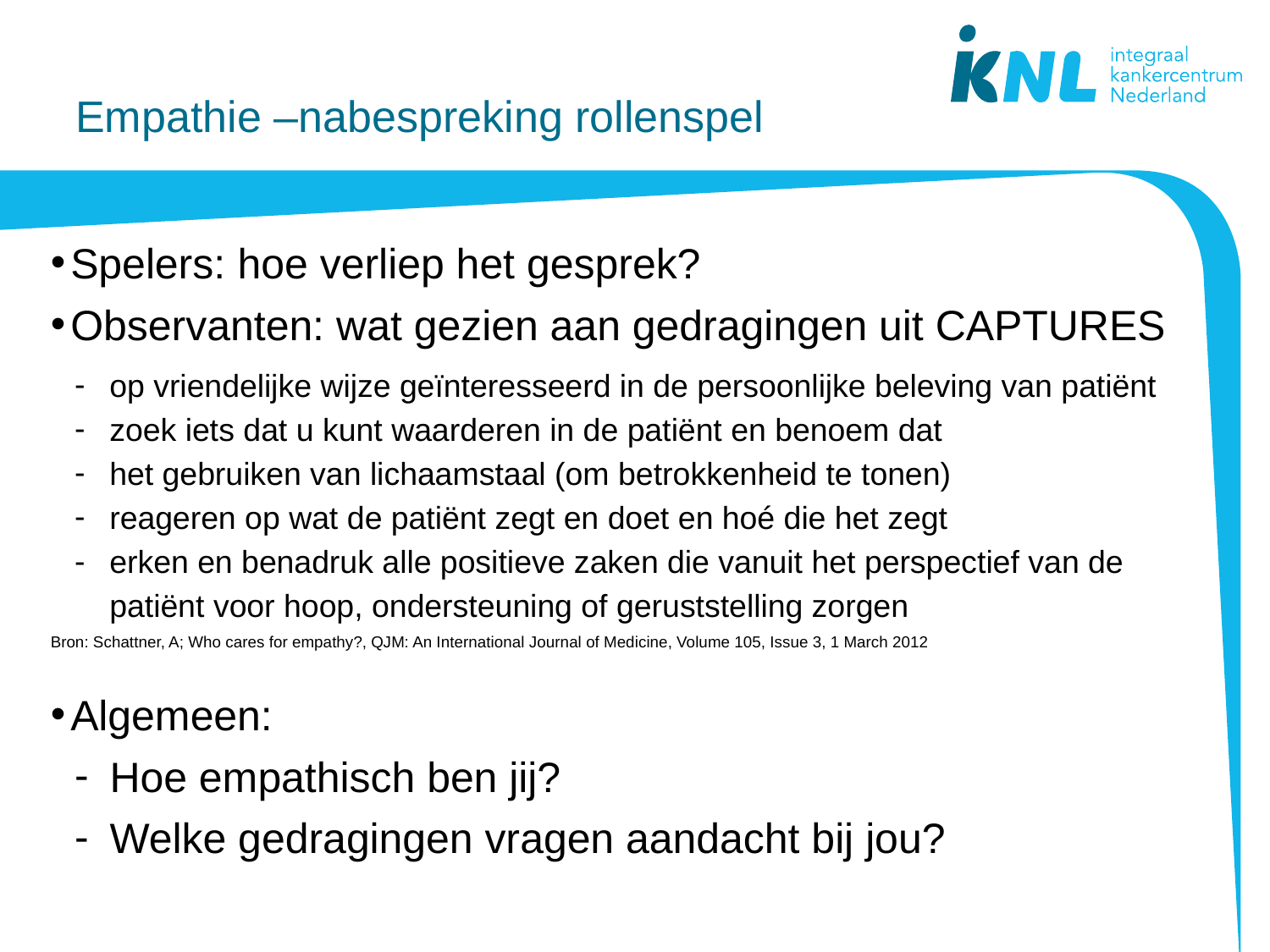

# Empathie –nabespreking rollenspel
Spelers: hoe verliep het gesprek?
Observanten: wat gezien aan gedragingen uit CAPTURES
op vriendelijke wijze geïnteresseerd in de persoonlijke beleving van patiënt
zoek iets dat u kunt waarderen in de patiënt en benoem dat
het gebruiken van lichaamstaal (om betrokkenheid te tonen)
reageren op wat de patiënt zegt en doet en hoé die het zegt
erken en benadruk alle positieve zaken die vanuit het perspectief van de patiënt voor hoop, ondersteuning of geruststelling zorgen
Bron: Schattner, A; Who cares for empathy?, QJM: An International Journal of Medicine, Volume 105, Issue 3, 1 March 2012

Algemeen:
Hoe empathisch ben jij?
Welke gedragingen vragen aandacht bij jou?